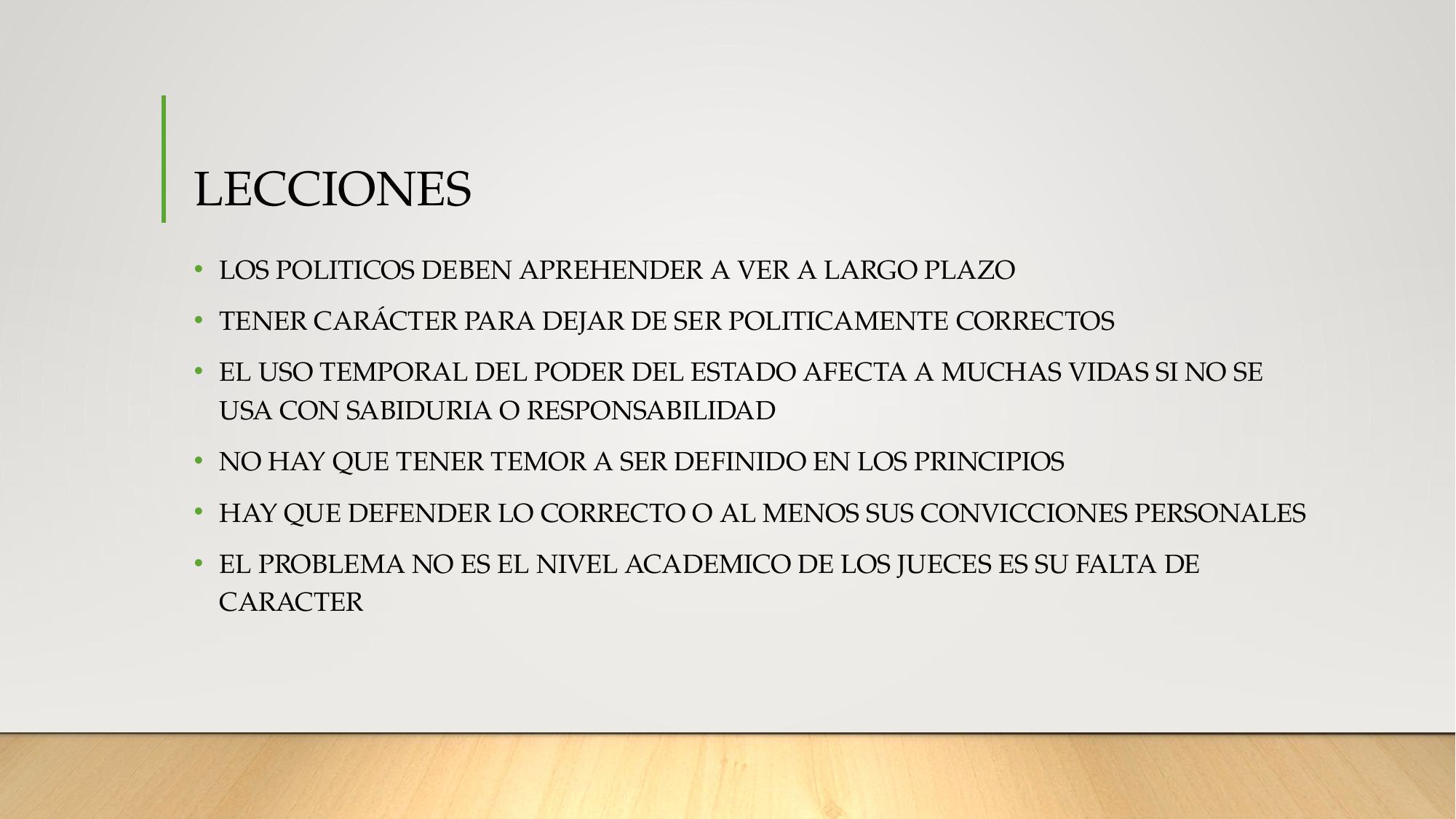

# LECCIONES
LOS POLITICOS DEBEN APREHENDER A VER A LARGO PLAZO
TENER CARÁCTER PARA DEJAR DE SER POLITICAMENTE CORRECTOS
EL USO TEMPORAL DEL PODER DEL ESTADO AFECTA A MUCHAS VIDAS SI NO SE USA CON SABIDURIA O RESPONSABILIDAD
NO HAY QUE TENER TEMOR A SER DEFINIDO EN LOS PRINCIPIOS
HAY QUE DEFENDER LO CORRECTO O AL MENOS SUS CONVICCIONES PERSONALES
EL PROBLEMA NO ES EL NIVEL ACADEMICO DE LOS JUECES ES SU FALTA DE CARACTER